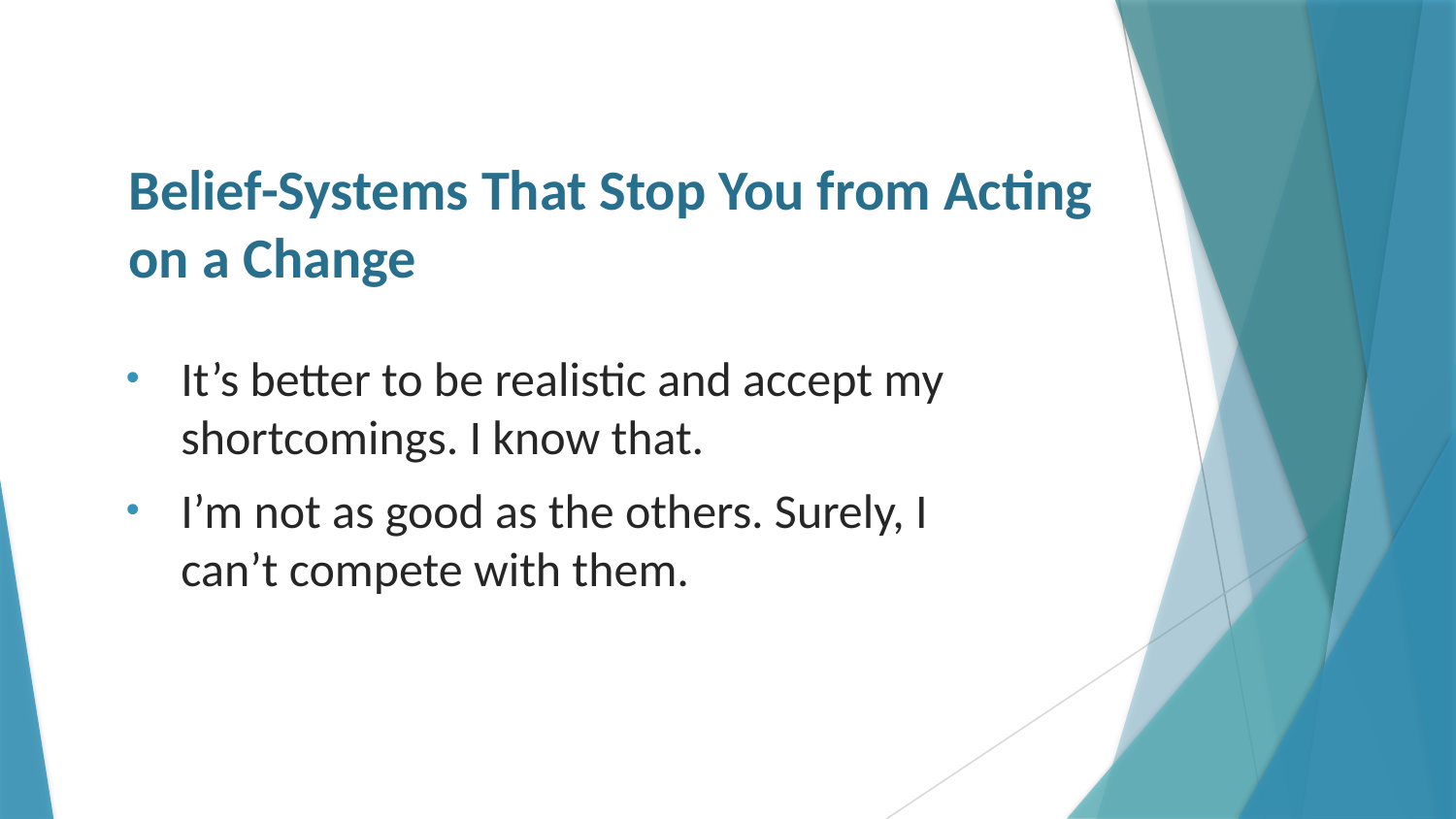

# Belief-Systems That Stop You from Acting on a Change
It’s better to be realistic and accept my shortcomings. I know that.
I’m not as good as the others. Surely, I can’t compete with them.